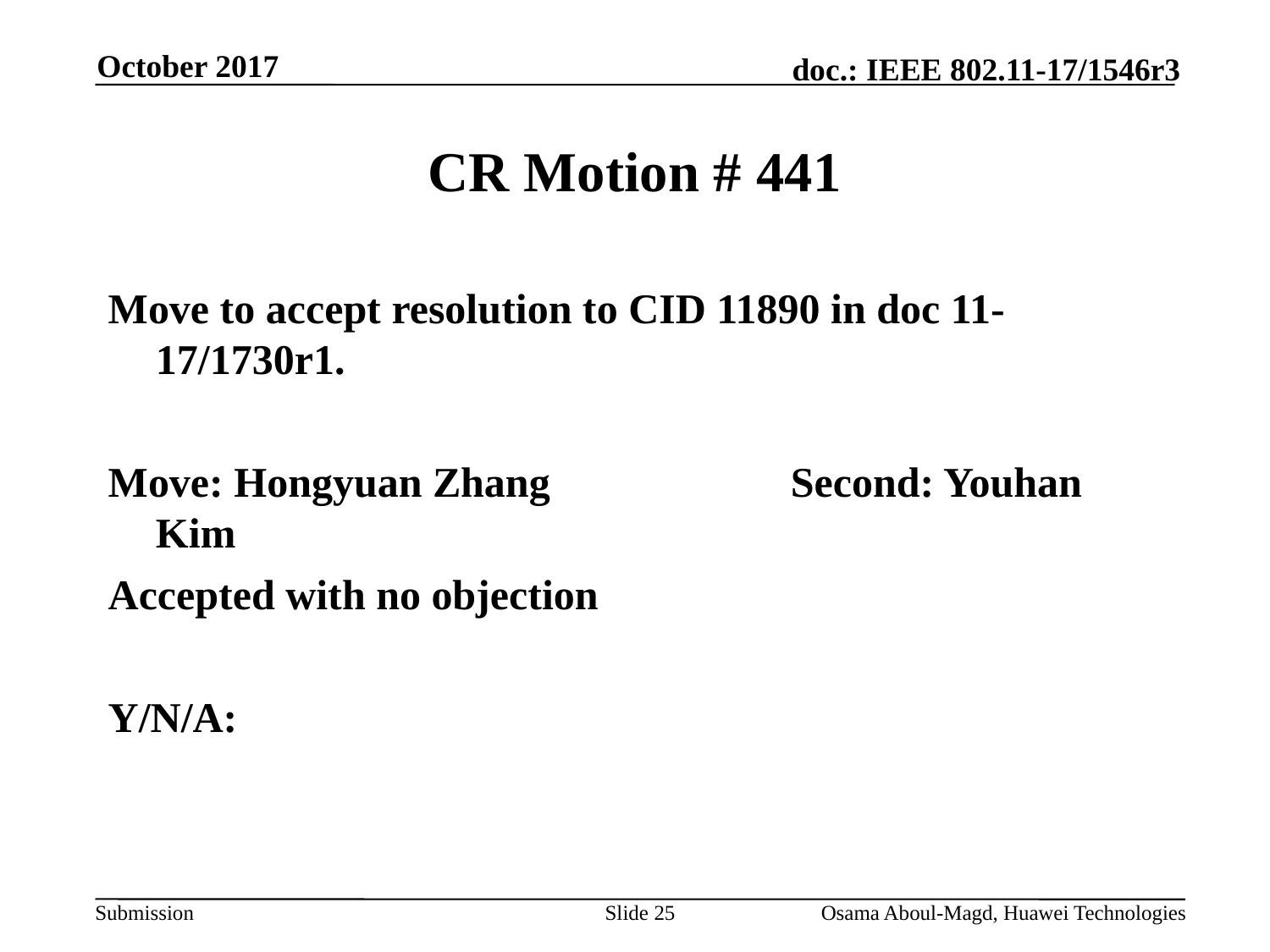

October 2017
# CR Motion # 441
Move to accept resolution to CID 11890 in doc 11-17/1730r1.

Move: Hongyuan Zhang		Second: Youhan Kim
Accepted with no objection

Y/N/A:
Slide 25
Osama Aboul-Magd, Huawei Technologies